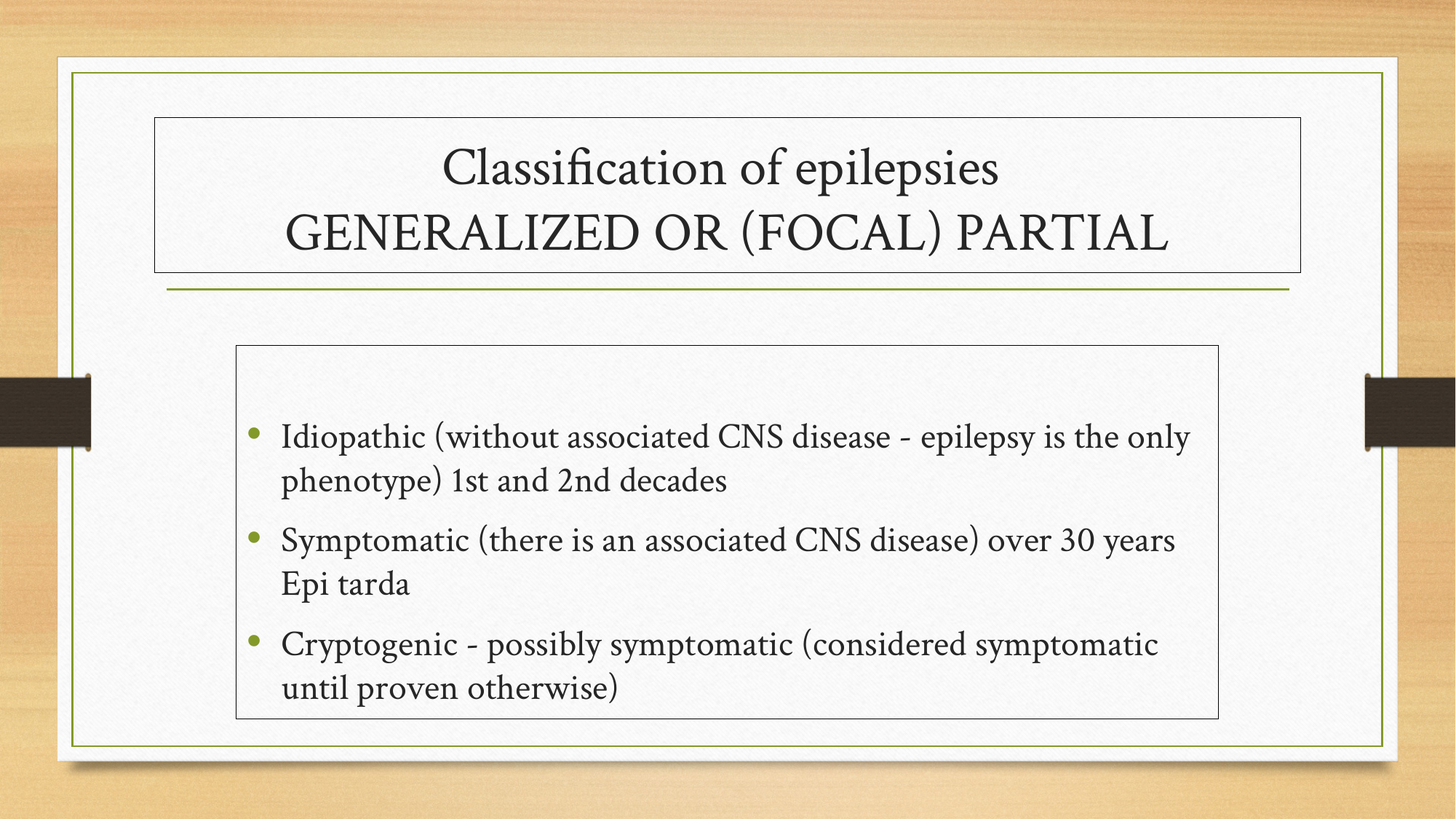

# Classification of epilepsies GENERALIZED OR (FOCAL) PARTIAL

Idiopathic (without associated CNS disease - epilepsy is the only phenotype) 1st and 2nd decades
Symptomatic (there is an associated CNS disease) over 30 years Epi tarda
Cryptogenic - possibly symptomatic (considered symptomatic until proven otherwise)